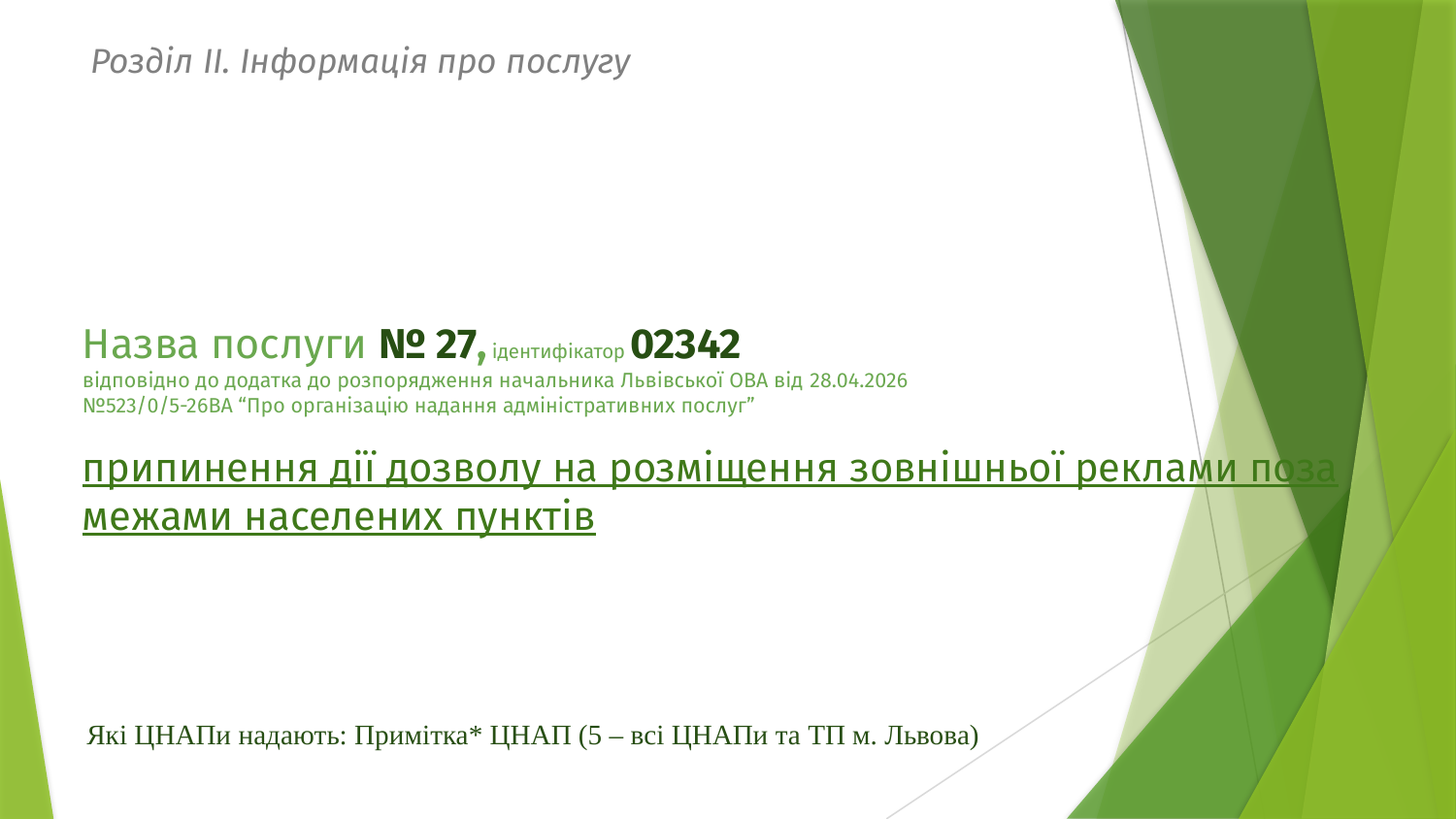

Розділ ІІ. Інформація про послугу
# Назва послуги № 27, ідентифікатор 02342
відповідно до додатка до розпорядження начальника Львівської ОВА від 28.04.2026
№523/0/5-26ВА “Про організацію надання адміністративних послуг”
припинення дії дозволу на розміщення зовнішньої реклами поза межами населених пунктів
Які ЦНАПи надають: Примітка* ЦНАП (5 – всі ЦНАПи та ТП м. Львова)